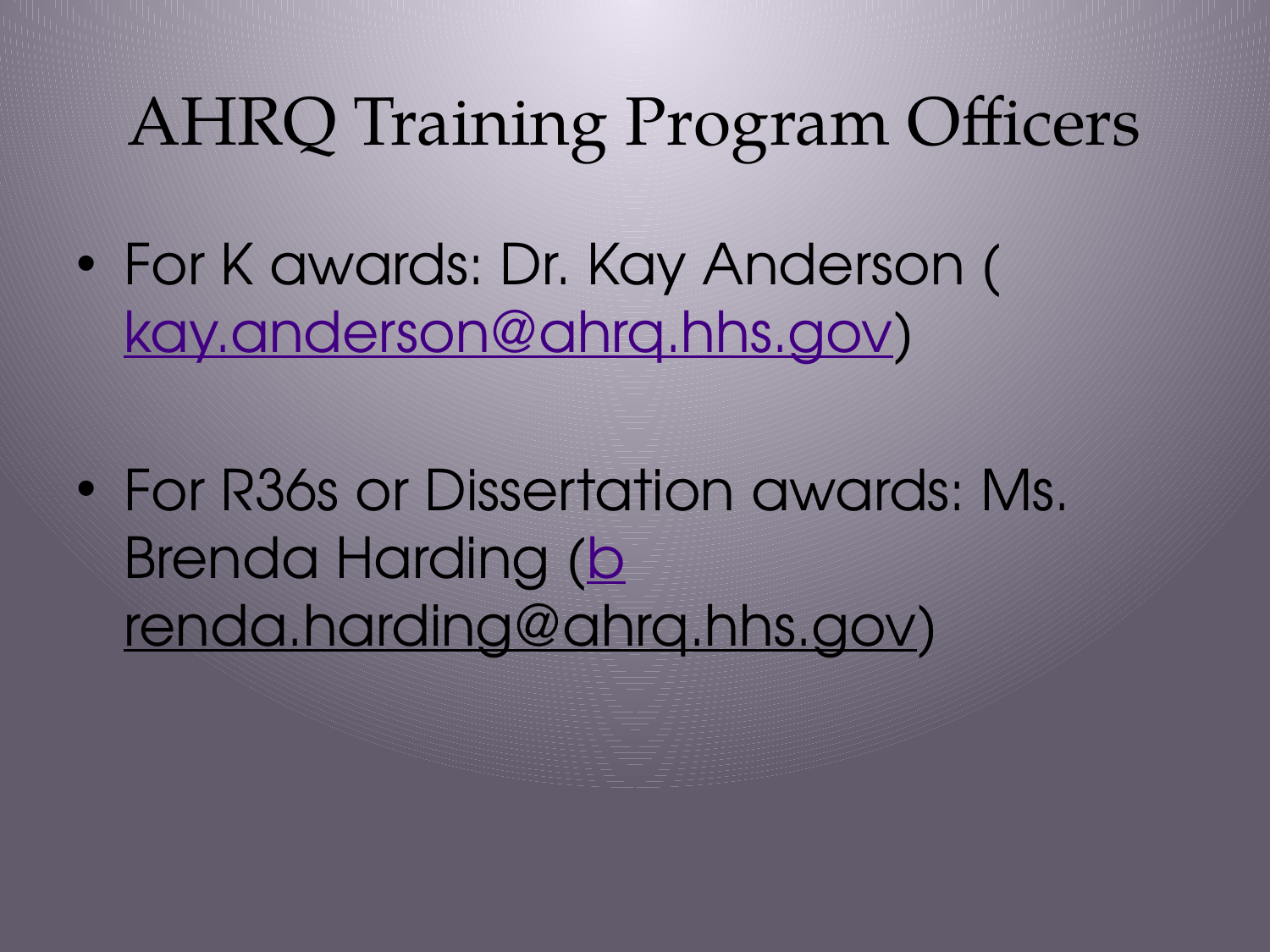

# AHRQ Training Program Officers
For K awards: Dr. Kay Anderson (kay.anderson@ahrq.hhs.gov)

For R36s or Dissertation awards: Ms. Brenda Harding (brenda.harding@ahrq.hhs.gov)